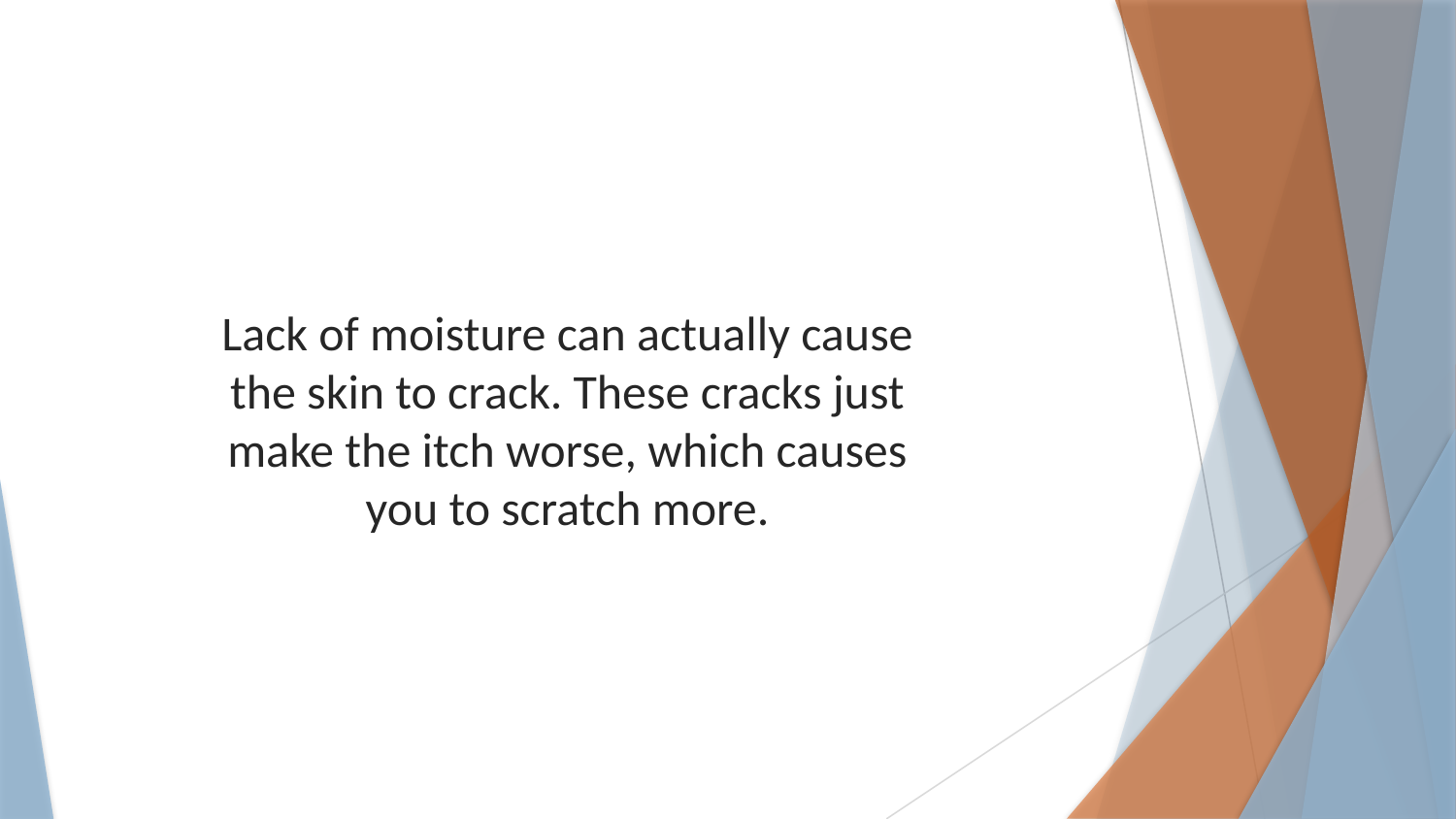

Lack of moisture can actually cause the skin to crack. These cracks just make the itch worse, which causes you to scratch more.